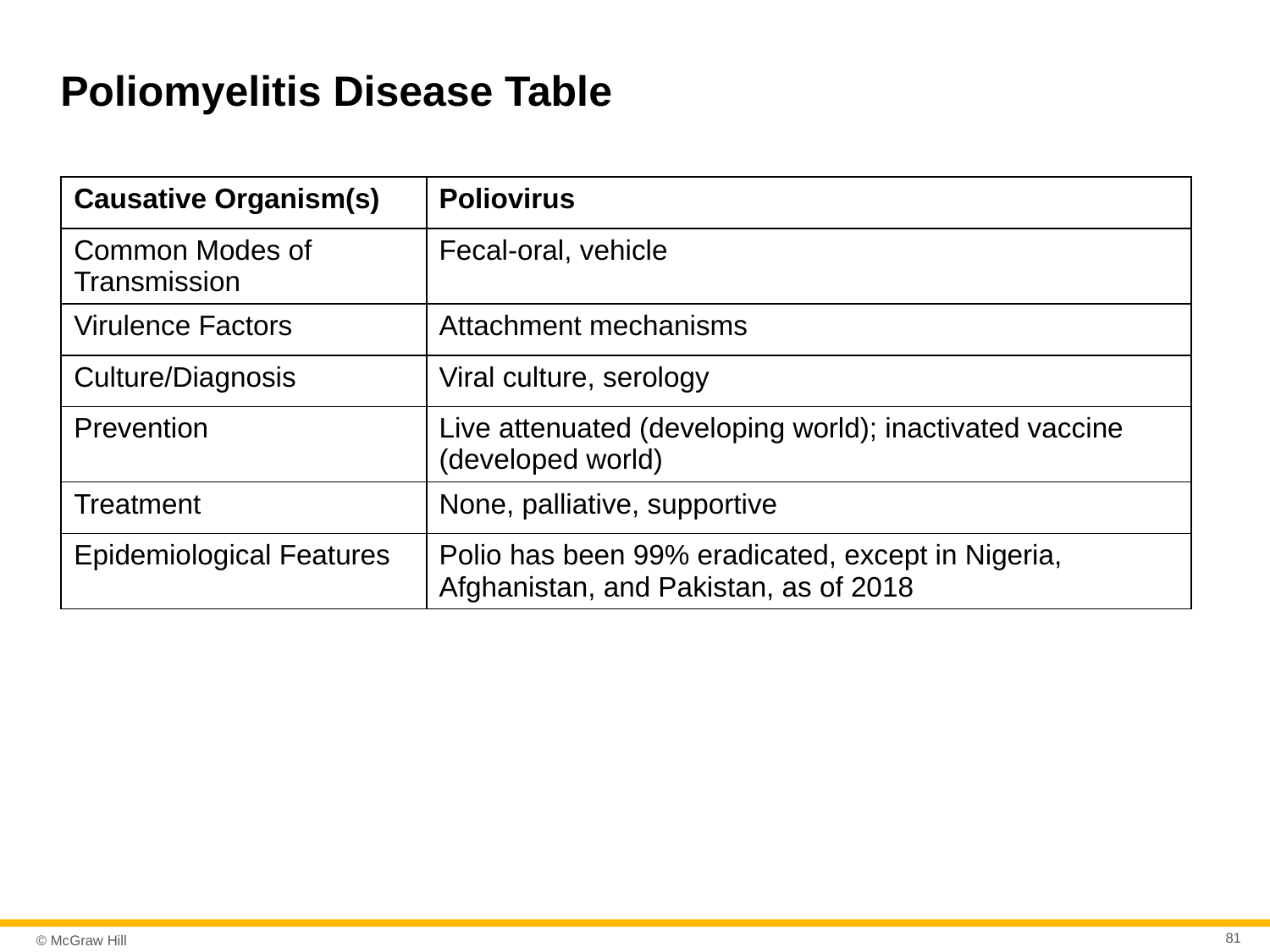

# Poliomyelitis Disease Table
| Causative Organism(s) | Poliovirus |
| --- | --- |
| Common Modes of Transmission | Fecal-oral, vehicle |
| Virulence Factors | Attachment mechanisms |
| Culture/Diagnosis | Viral culture, serology |
| Prevention | Live attenuated (developing world); inactivated vaccine (developed world) |
| Treatment | None, palliative, supportive |
| Epidemiological Features | Polio has been 99% eradicated, except in Nigeria, Afghanistan, and Pakistan, as of 2018 |